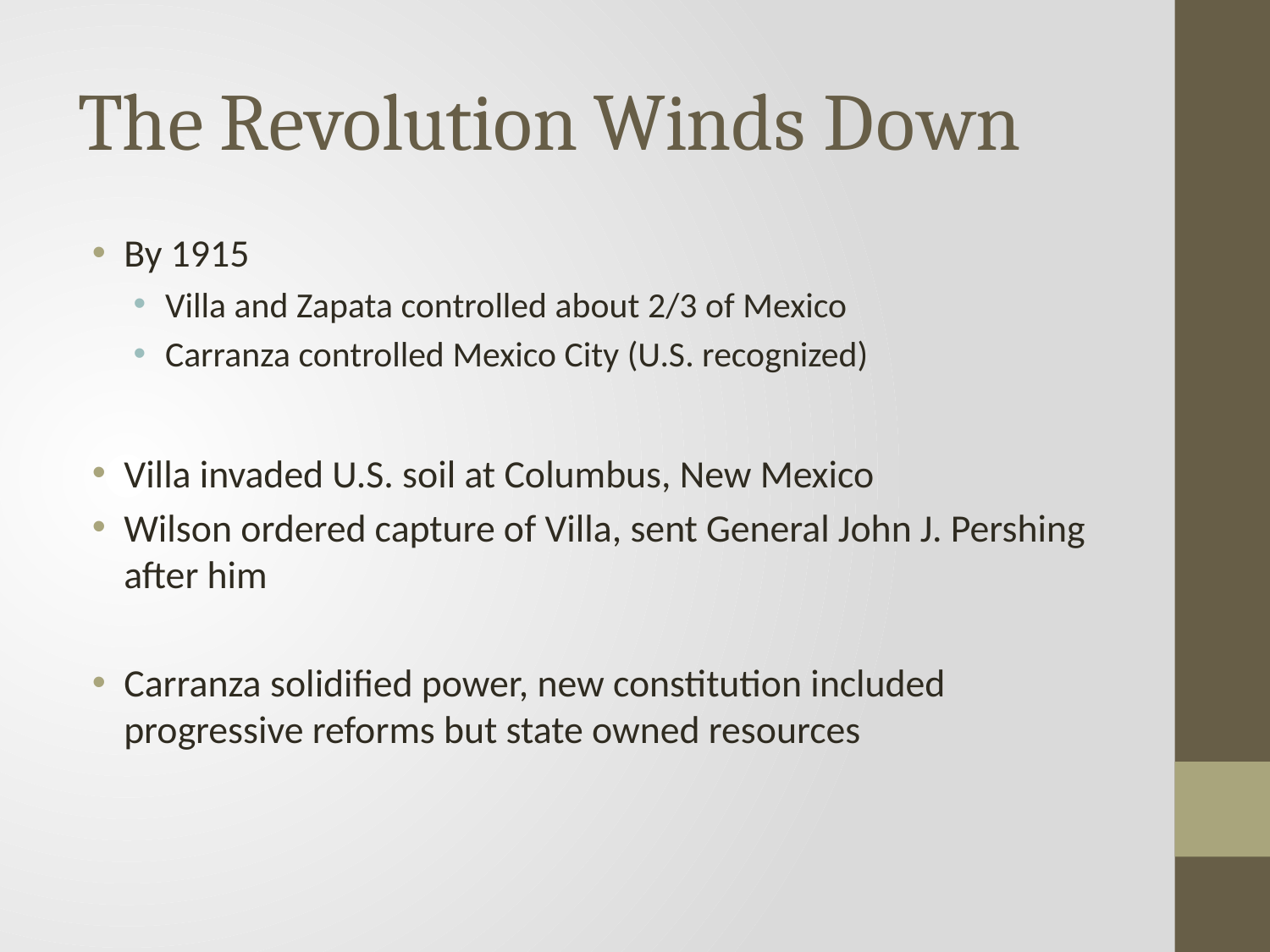

# The Revolution Winds Down
By 1915
Villa and Zapata controlled about 2/3 of Mexico
Carranza controlled Mexico City (U.S. recognized)

Villa invaded U.S. soil at Columbus, New Mexico
Wilson ordered capture of Villa, sent General John J. Pershing after him

Carranza solidified power, new constitution included progressive reforms but state owned resources